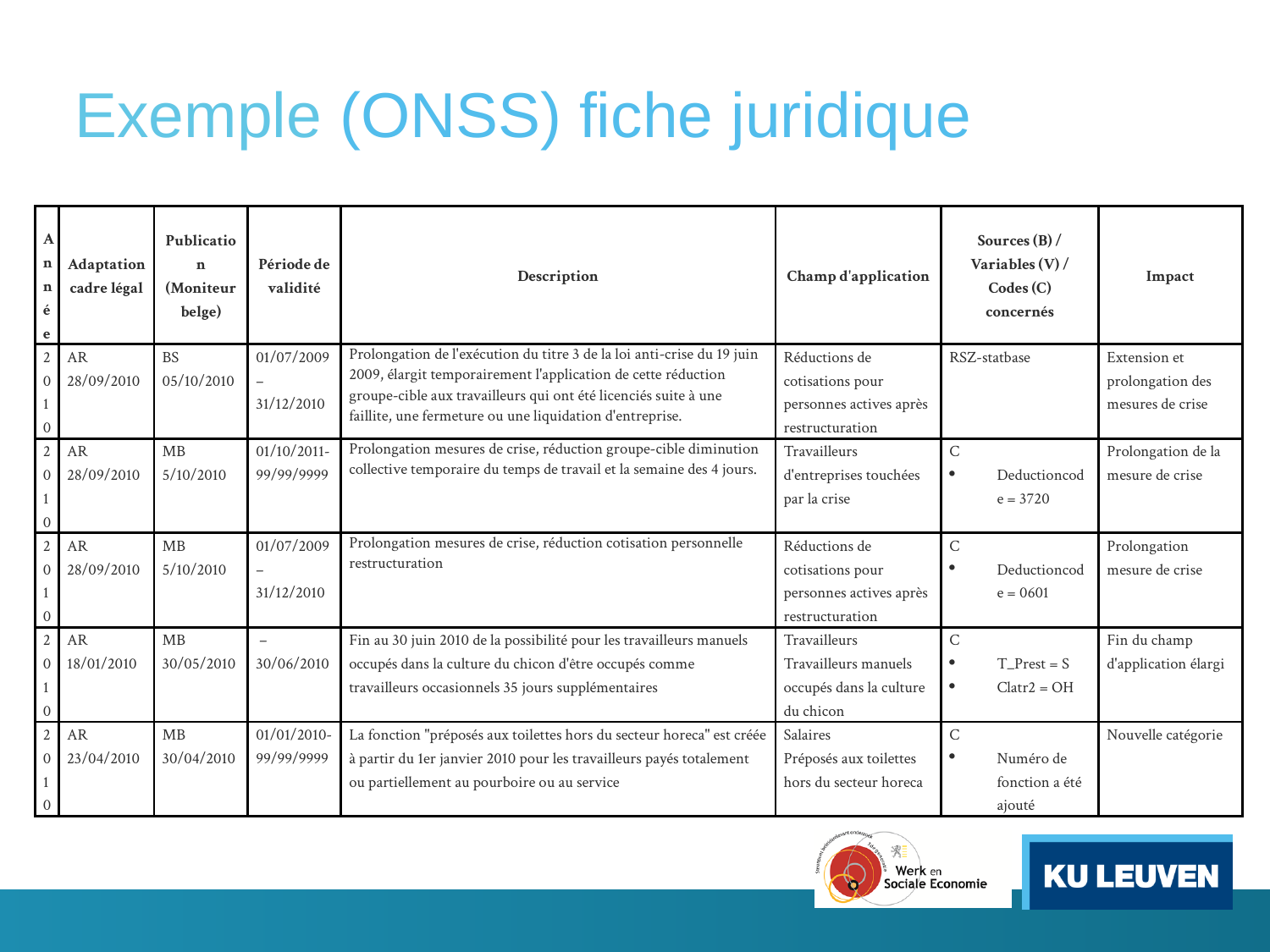

# Exemple (ONSS) fiche juridique
| Année | Adaptation cadre légal | Publication (Moniteur belge) | Période de validité | Description | Champ d'application | Sources (B) / Variables (V) / Codes (C) concernés | Impact |
| --- | --- | --- | --- | --- | --- | --- | --- |
| 2010 | AR 28/09/2010 | BS 05/10/2010 | 01/07/2009 – 31/12/2010 | Prolongation de l'exécution du titre 3 de la loi anti-crise du 19 juin 2009, élargit temporairement l'application de cette réduction groupe-cible aux travailleurs qui ont été licenciés suite à une faillite, une fermeture ou une liquidation d'entreprise. | Réductions de cotisations pour personnes actives après restructuration | RSZ-statbase | Extension et prolongation des mesures de crise |
| 2010 | AR 28/09/2010 | MB 5/10/2010 | 01/10/2011- 99/99/9999 | Prolongation mesures de crise, réduction groupe-cible diminution collective temporaire du temps de travail et la semaine des 4 jours. | Travailleurs d'entreprises touchées par la crise | C Deductioncode = 3720 | Prolongation de la mesure de crise |
| 2010 | AR 28/09/2010 | MB 5/10/2010 | 01/07/2009 – 31/12/2010 | Prolongation mesures de crise, réduction cotisation personnelle restructuration | Réductions de cotisations pour personnes actives après restructuration | C Deductioncode = 0601 | Prolongation mesure de crise |
| 2010 | AR 18/01/2010 | MB 30/05/2010 | – 30/06/2010 | Fin au 30 juin 2010 de la possibilité pour les travailleurs manuels occupés dans la culture du chicon d'être occupés comme travailleurs occasionnels 35 jours supplémentaires | Travailleurs Travailleurs manuels occupés dans la culture du chicon | C T\_Prest = S Clatr2 = OH | Fin du champ d'application élargi |
| 2010 | AR 23/04/2010 | MB 30/04/2010 | 01/01/2010- 99/99/9999 | La fonction "préposés aux toilettes hors du secteur horeca" est créée à partir du 1er janvier 2010 pour les travailleurs payés totalement ou partiellement au pourboire ou au service | Salaires Préposés aux toilettes hors du secteur horeca | C Numéro de fonction a été ajouté | Nouvelle catégorie |